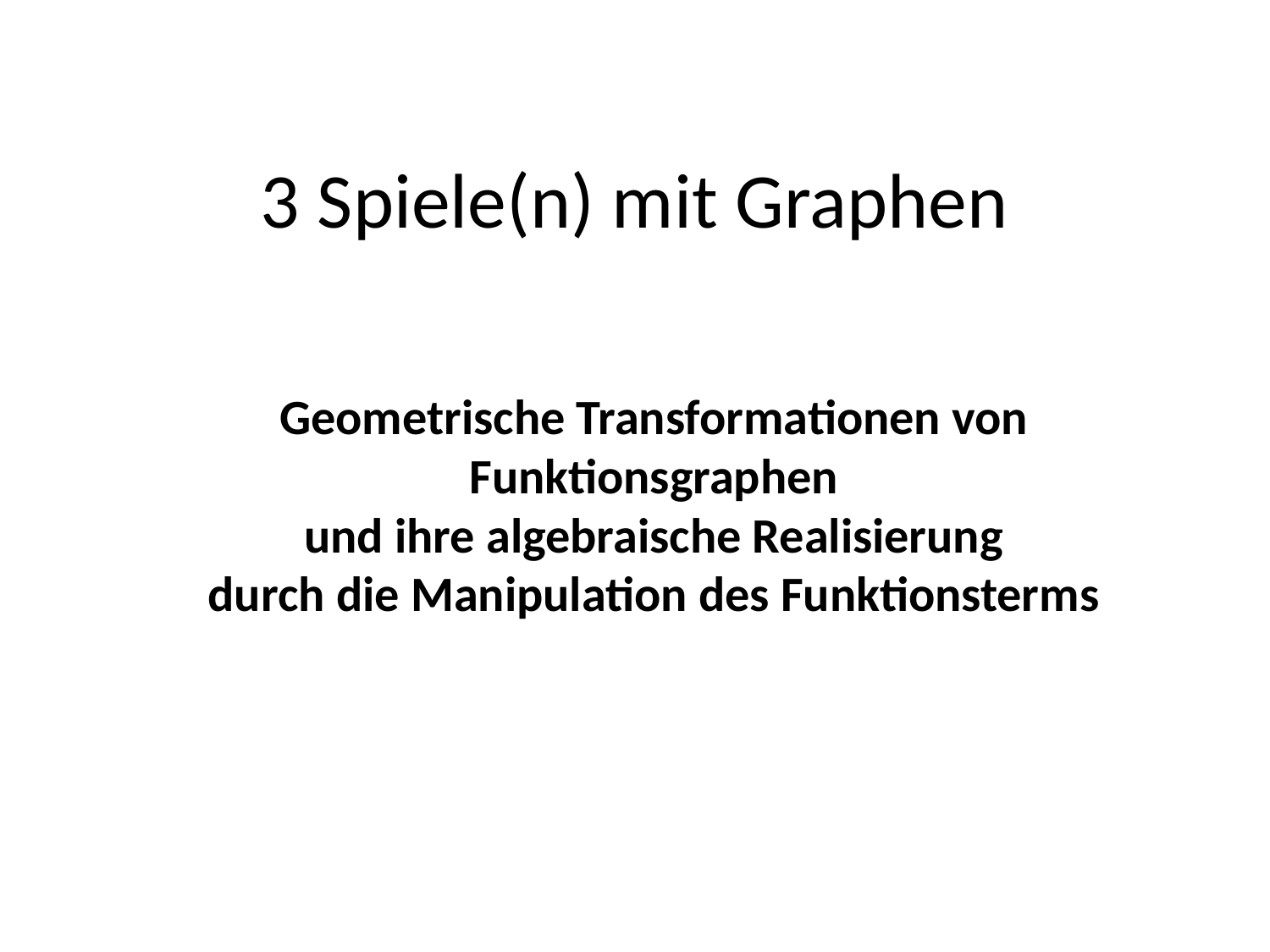

3 Spiele(n) mit Graphen
Geometrische Transformationen von Funktionsgraphen
und ihre algebraische Realisierung
durch die Manipulation des Funktionsterms